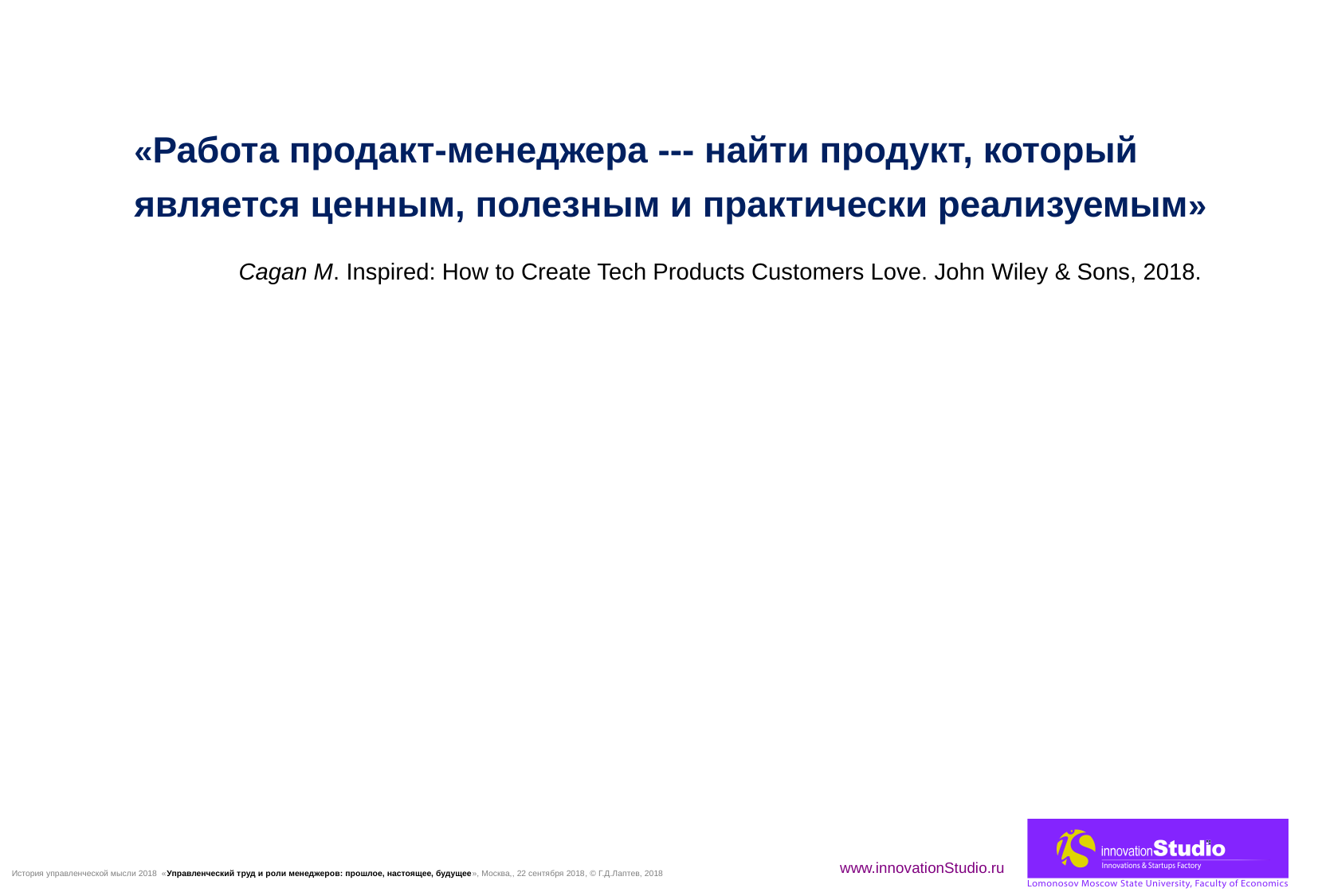

«Работа продакт-менеджера --- найти продукт, который является ценным, полезным и практически реализуемым»
Cagan M. Inspired: How to Create Tech Products Customers Love. John Wiley & Sons, 2018.